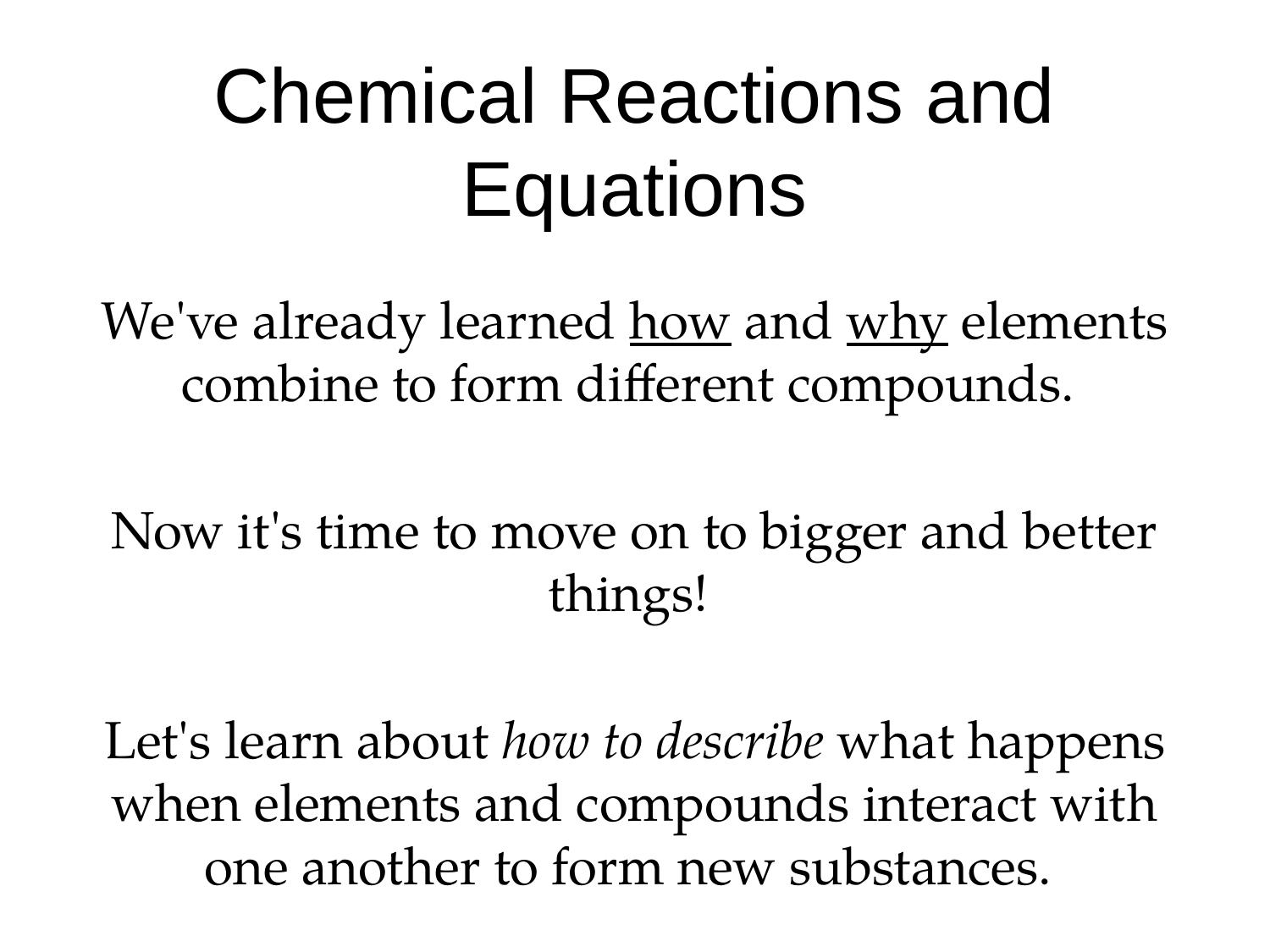

Chemical Reactions and Equations
We've already learned how and why elements combine to form different compounds.

Now it's time to move on to bigger and better things!

Let's learn about how to describe what happens when elements and compounds interact with one another to form new substances.